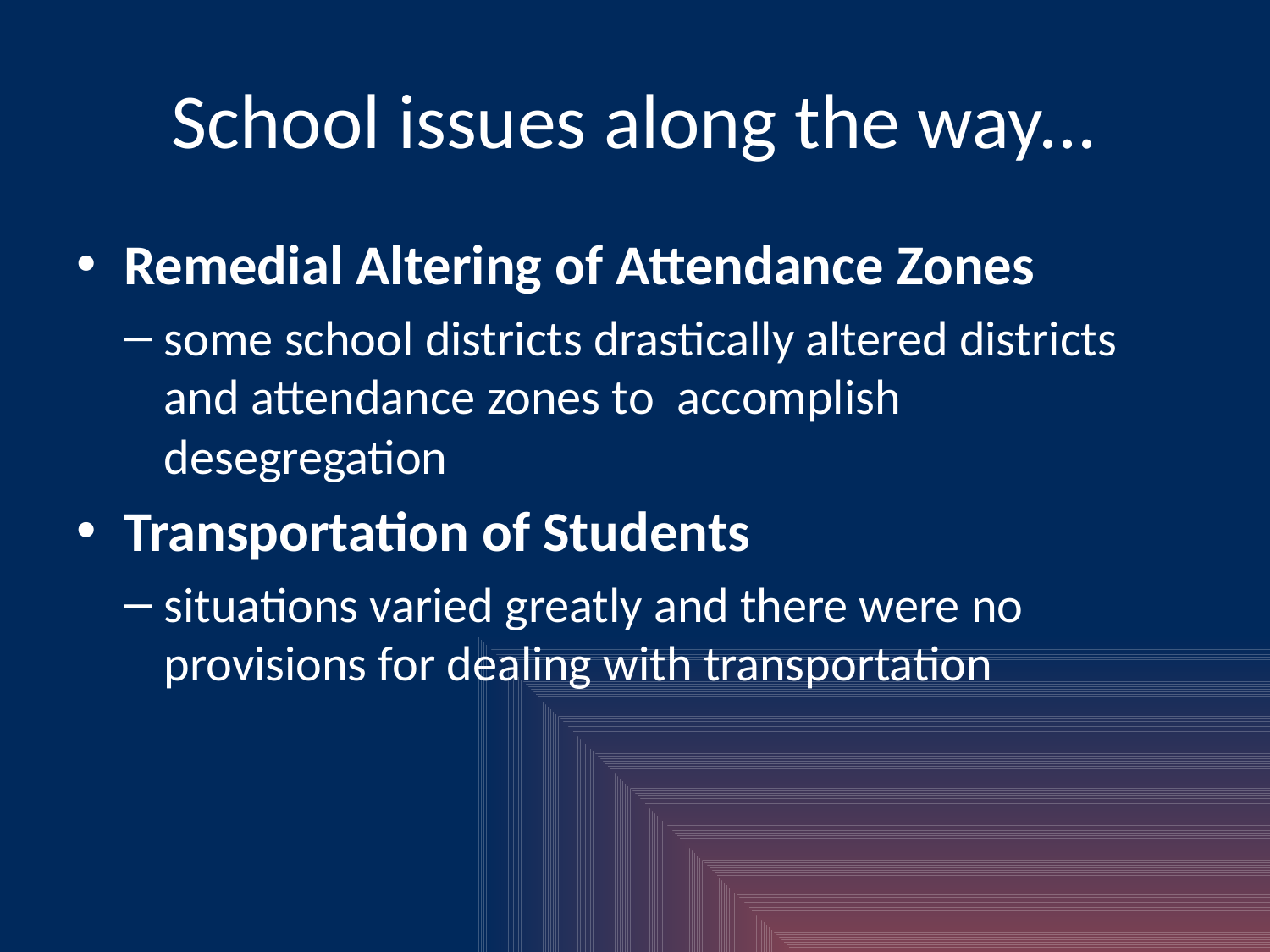

# School issues along the way...
Remedial Altering of Attendance Zones
some school districts drastically altered districts and attendance zones to  accomplish desegregation
Transportation of Students
situations varied greatly and there were no provisions for dealing with transportation